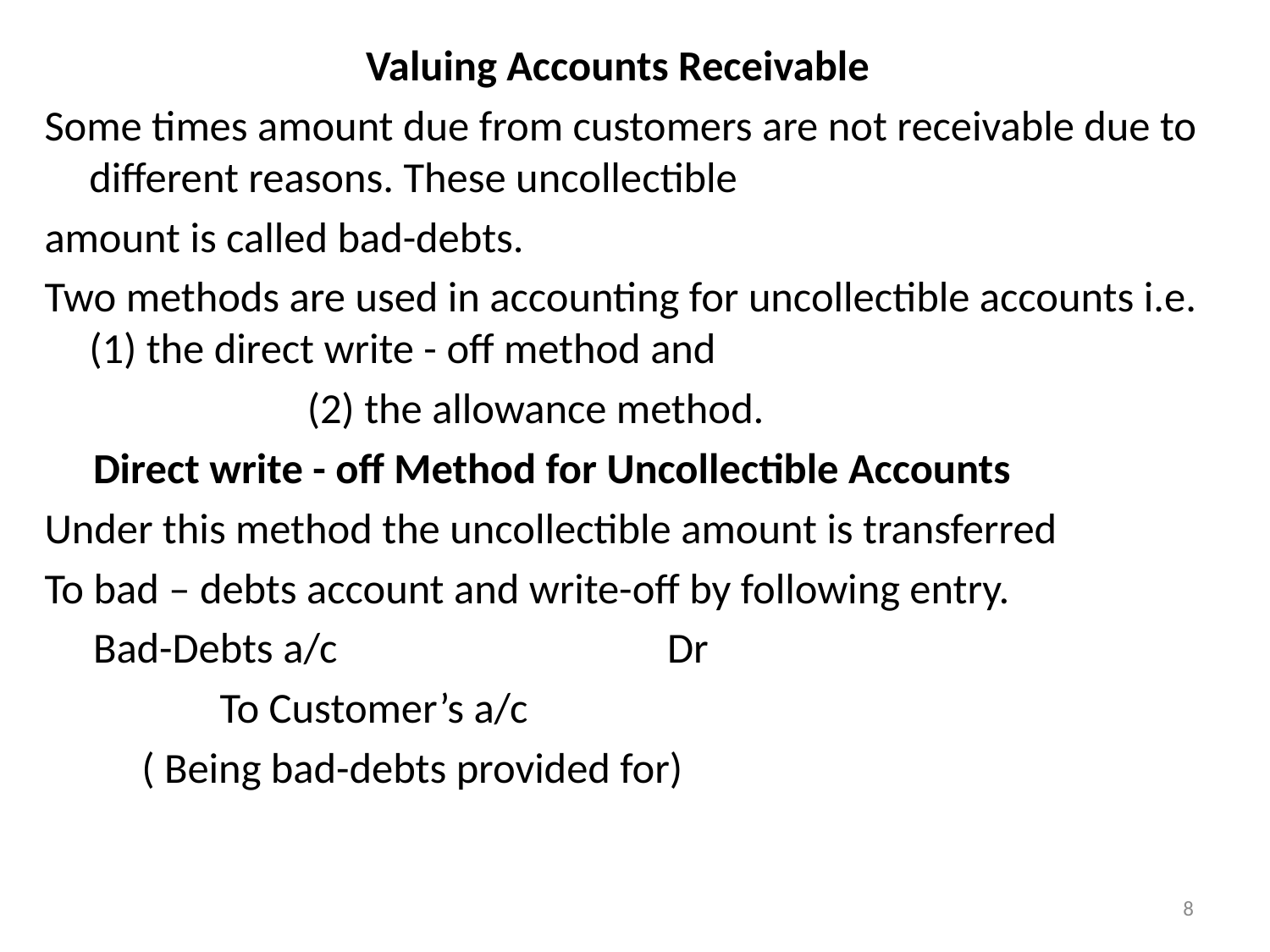

Valuing Accounts Receivable
Some times amount due from customers are not receivable due to different reasons. These uncollectible
amount is called bad-debts.
Two methods are used in accounting for uncollectible accounts i.e. (1) the direct write - off method and
                           (2) the allowance method.
     Direct write - off Method for Uncollectible Accounts
Under this method the uncollectible amount is transferred
To bad – debts account and write-off by following entry.
     Bad-Debts a/c                                  Dr
                  To Customer’s a/c
          ( Being bad-debts provided for)

8